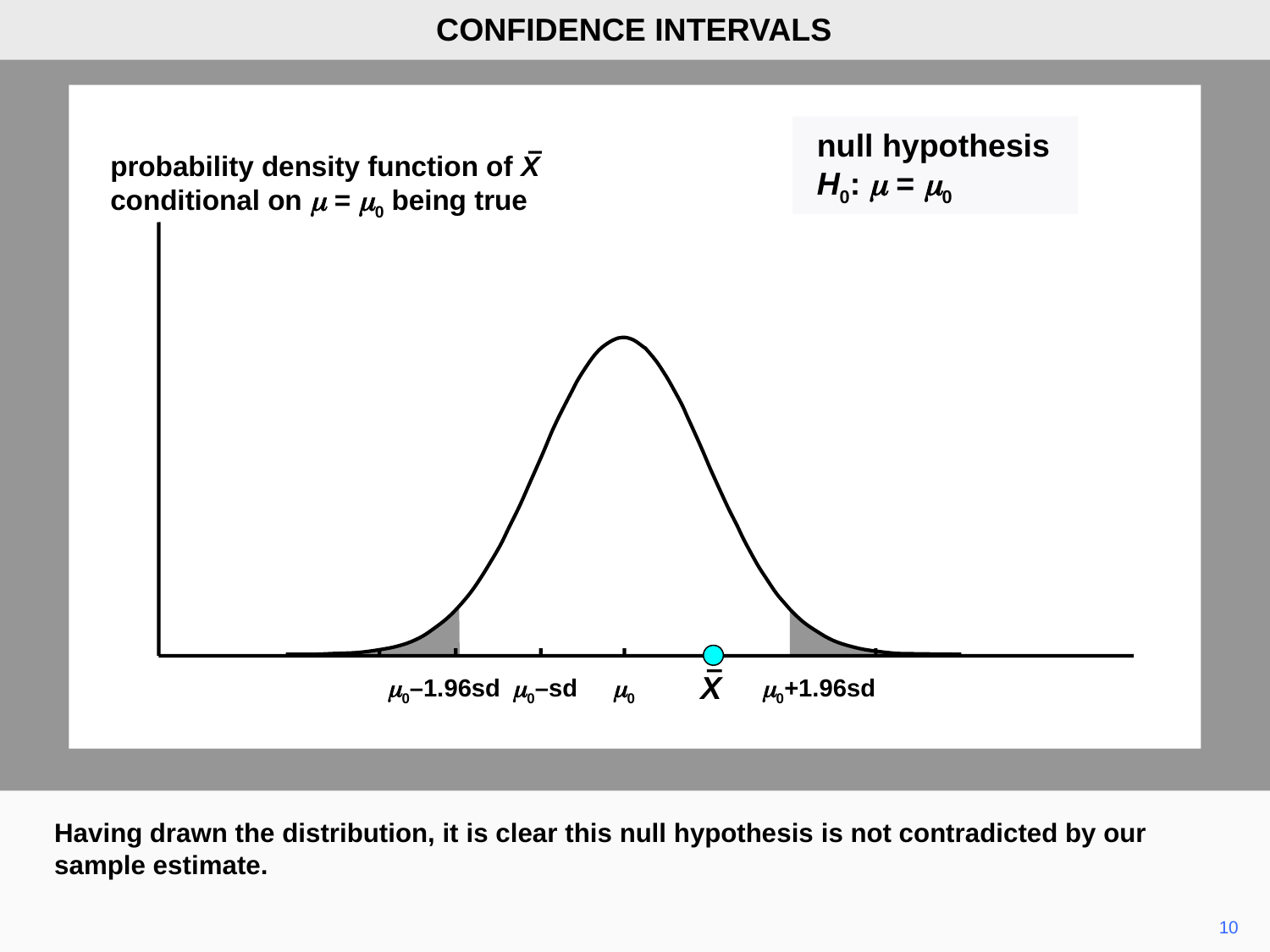

CONFIDENCE INTERVALS

null hypothesis
H0: μ = μ0
probability density function of X

conditional on μ = μ0 being true

X

μ0–1.96sd
μ0–sd
μ0
μ0+1.96sd

Having drawn the distribution, it is clear this null hypothesis is not contradicted by our sample estimate.
10